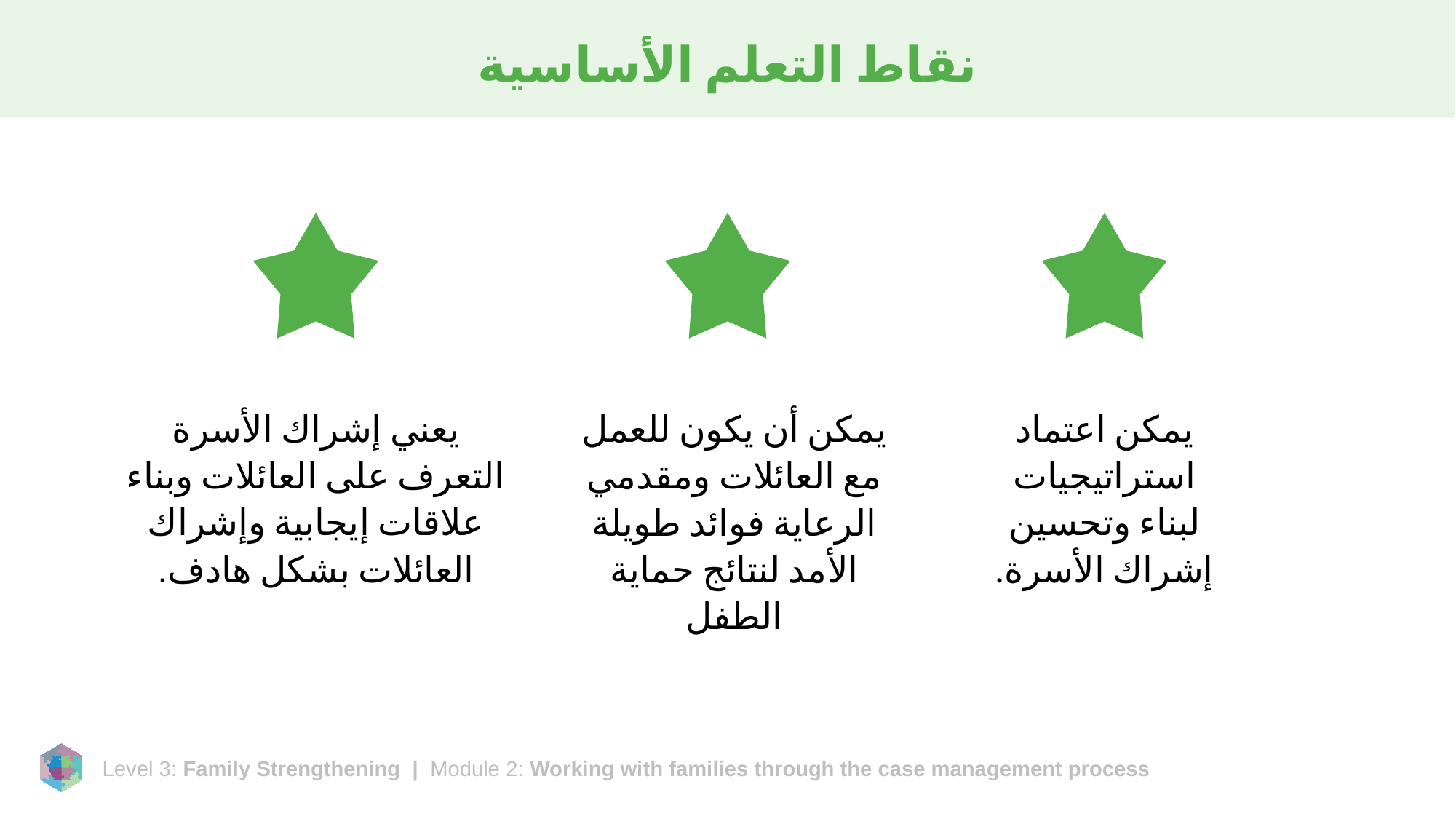

# نقاط التعلم الأساسية

يعني إشراك الأسرة التعرف على العائلات وبناء علاقات إيجابية وإشراك العائلات بشكل هادف.
يمكن أن يكون للعمل مع العائلات ومقدمي الرعاية فوائد طويلة الأمد لنتائج حماية الطفل
يمكن اعتماد استراتيجيات لبناء وتحسين إشراك الأسرة.